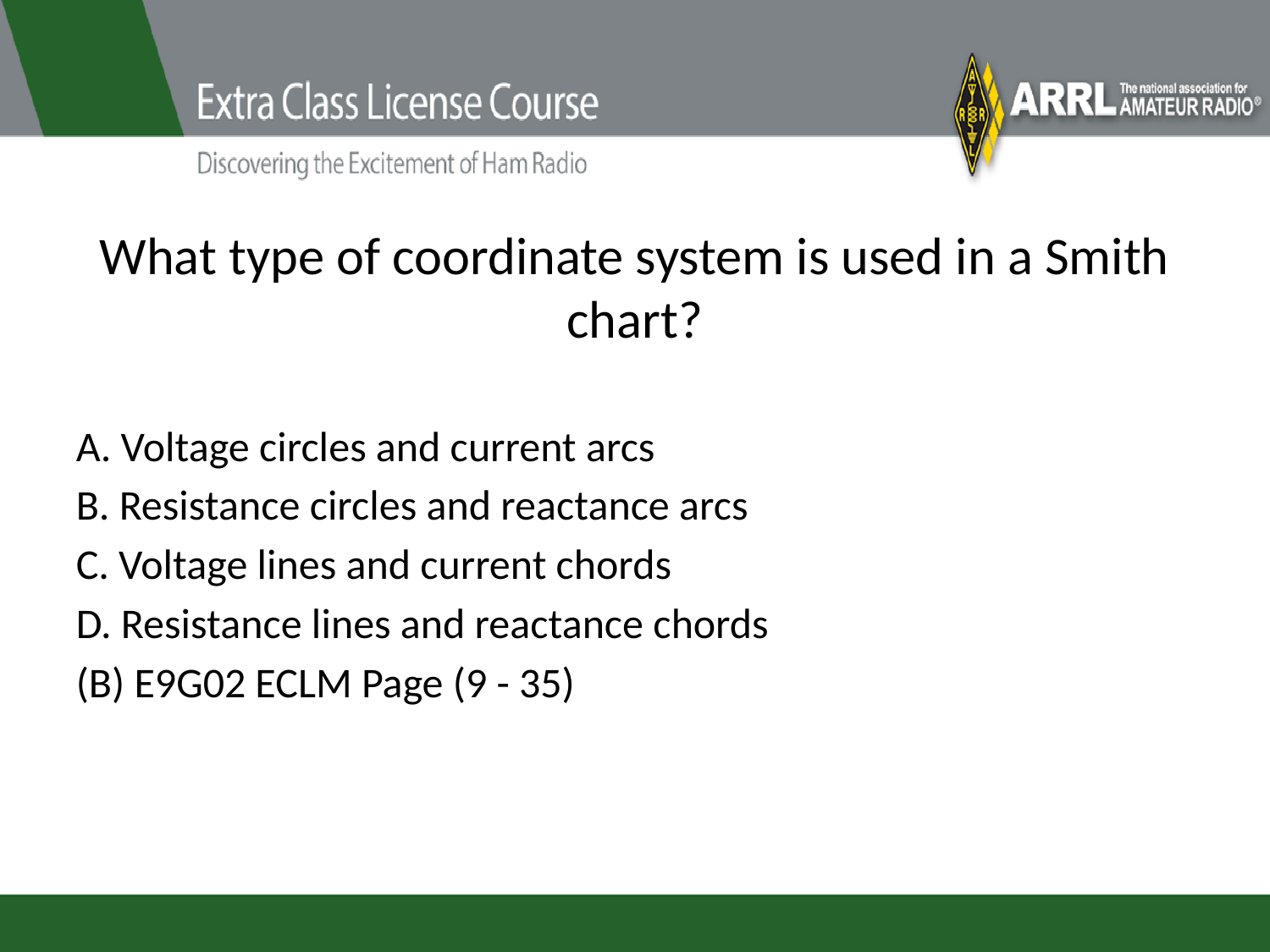

# What type of coordinate system is used in a Smith chart?
A. Voltage circles and current arcs
B. Resistance circles and reactance arcs
C. Voltage lines and current chords
D. Resistance lines and reactance chords
(B) E9G02 ECLM Page (9 - 35)